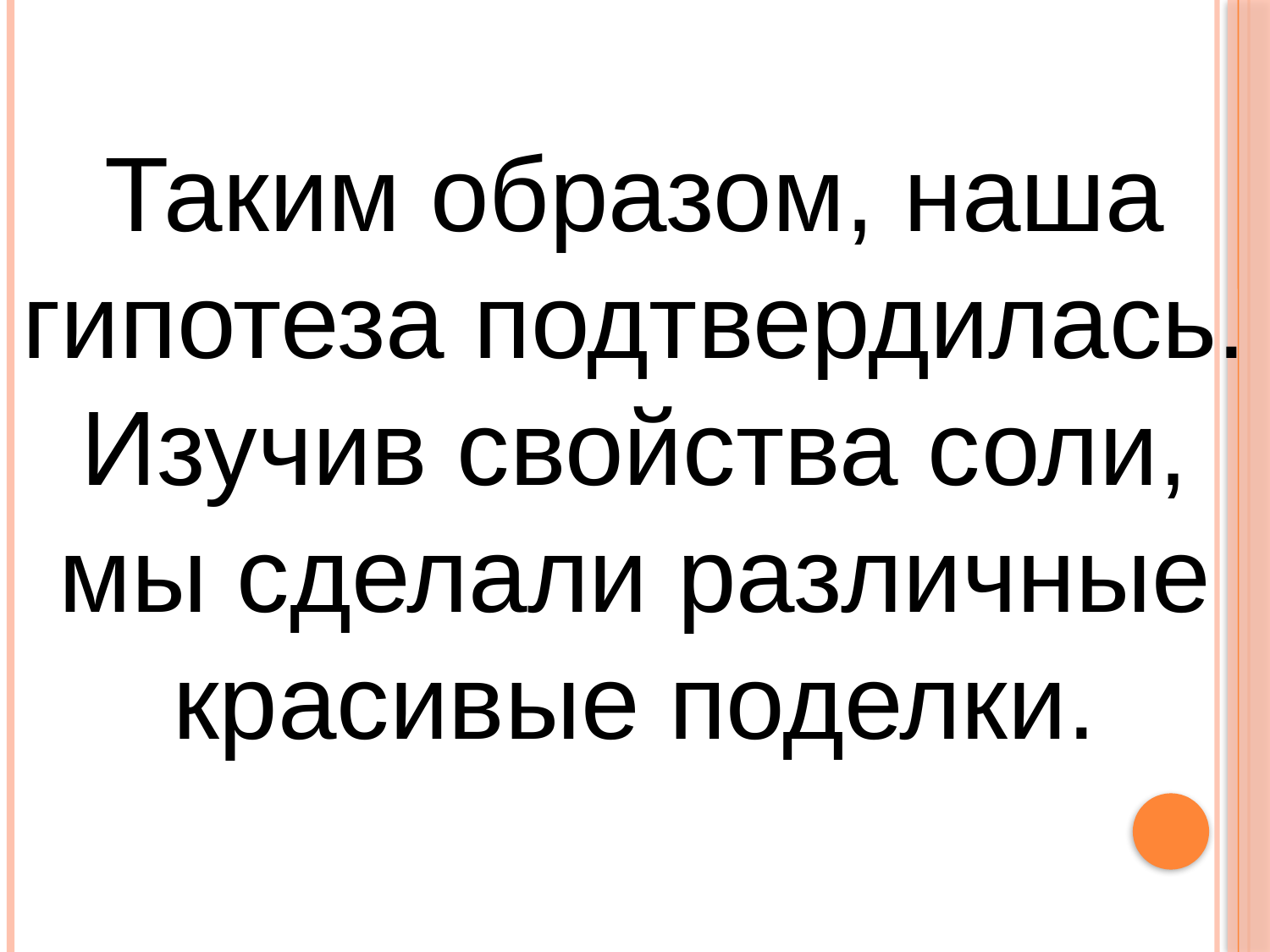

Таким образом, наша гипотеза подтвердилась. Изучив свойства соли, мы сделали различные красивые поделки.